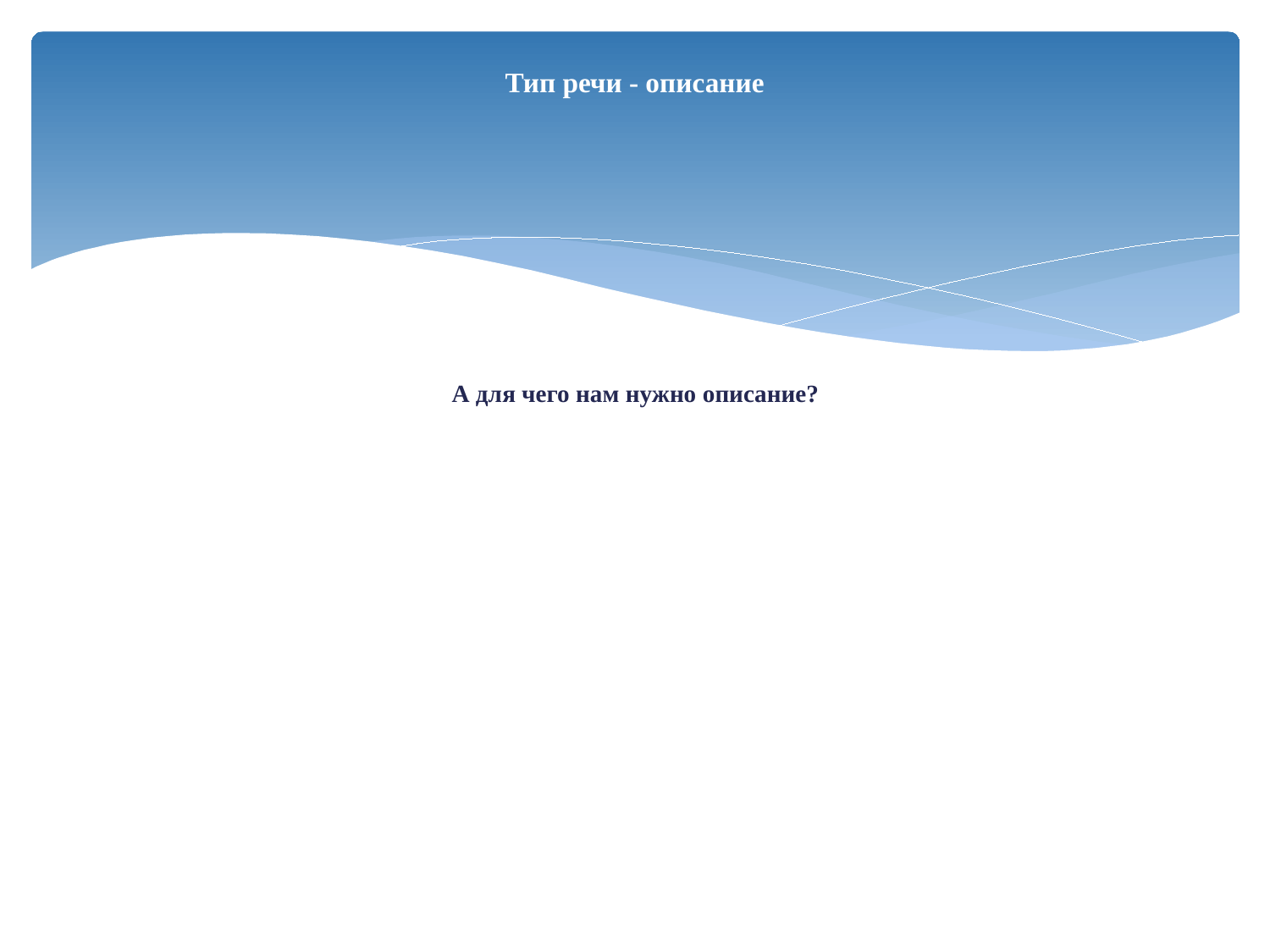

# Тип речи - описание
А для чего нам нужно описание?